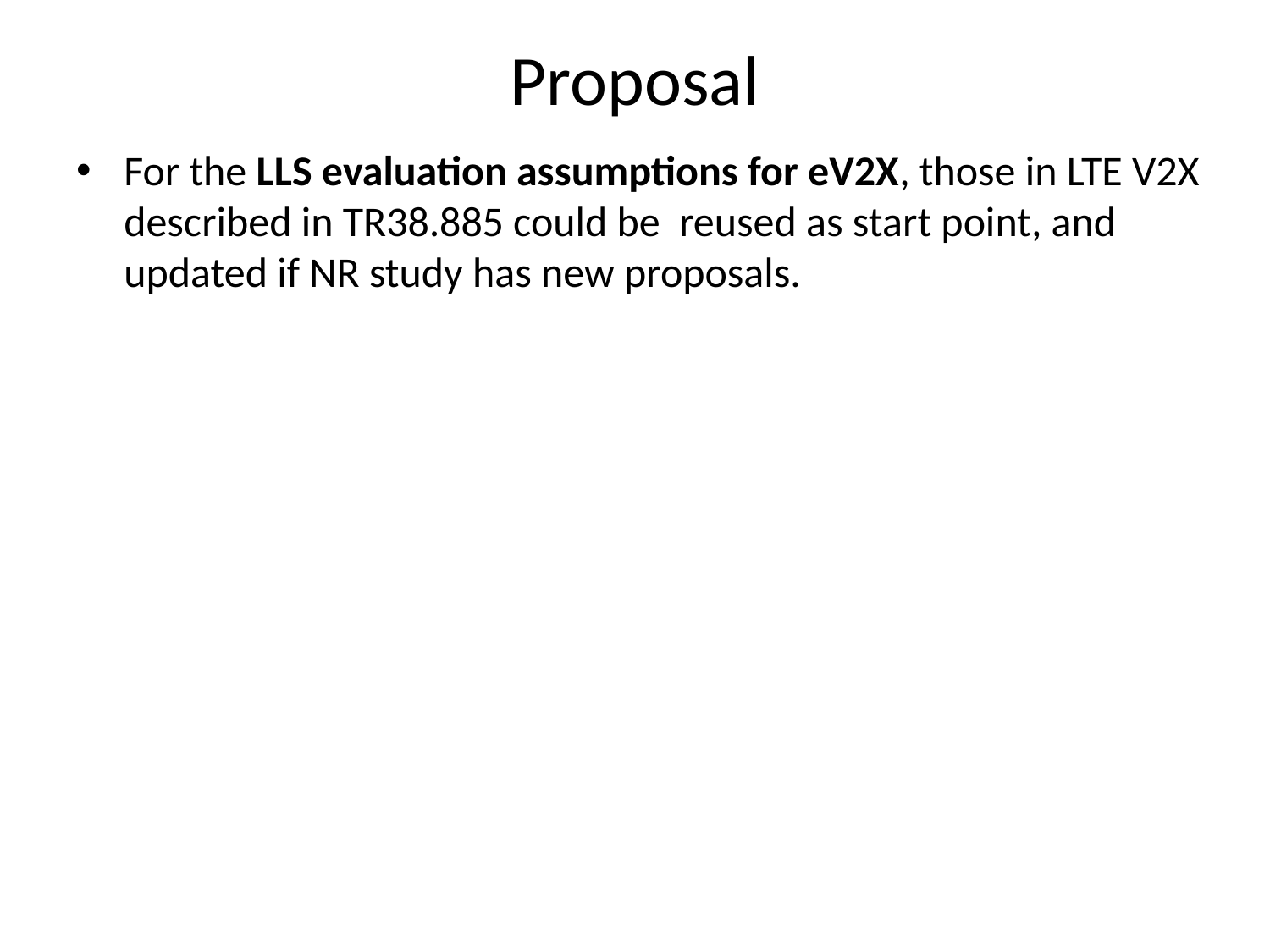

Proposal
For the LLS evaluation assumptions for eV2X, those in LTE V2X described in TR38.885 could be  reused as start point, and updated if NR study has new proposals.